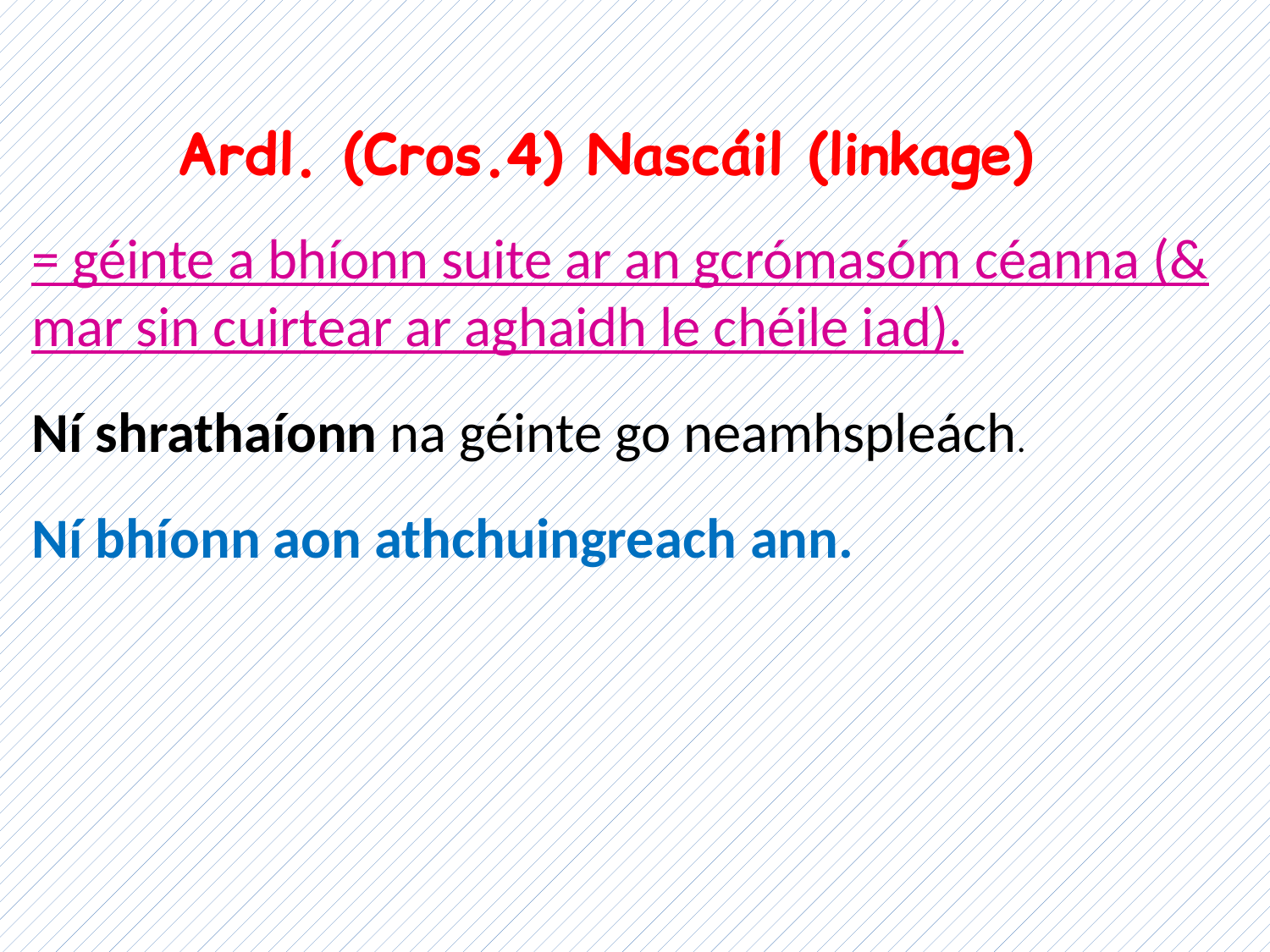

Ardl. (Cros.4) Nascáil (linkage)
= géinte a bhíonn suite ar an gcrómasóm céanna (& mar sin cuirtear ar aghaidh le chéile iad).

Ní shrathaíonn na géinte go neamhspleách.

Ní bhíonn aon athchuingreach ann.